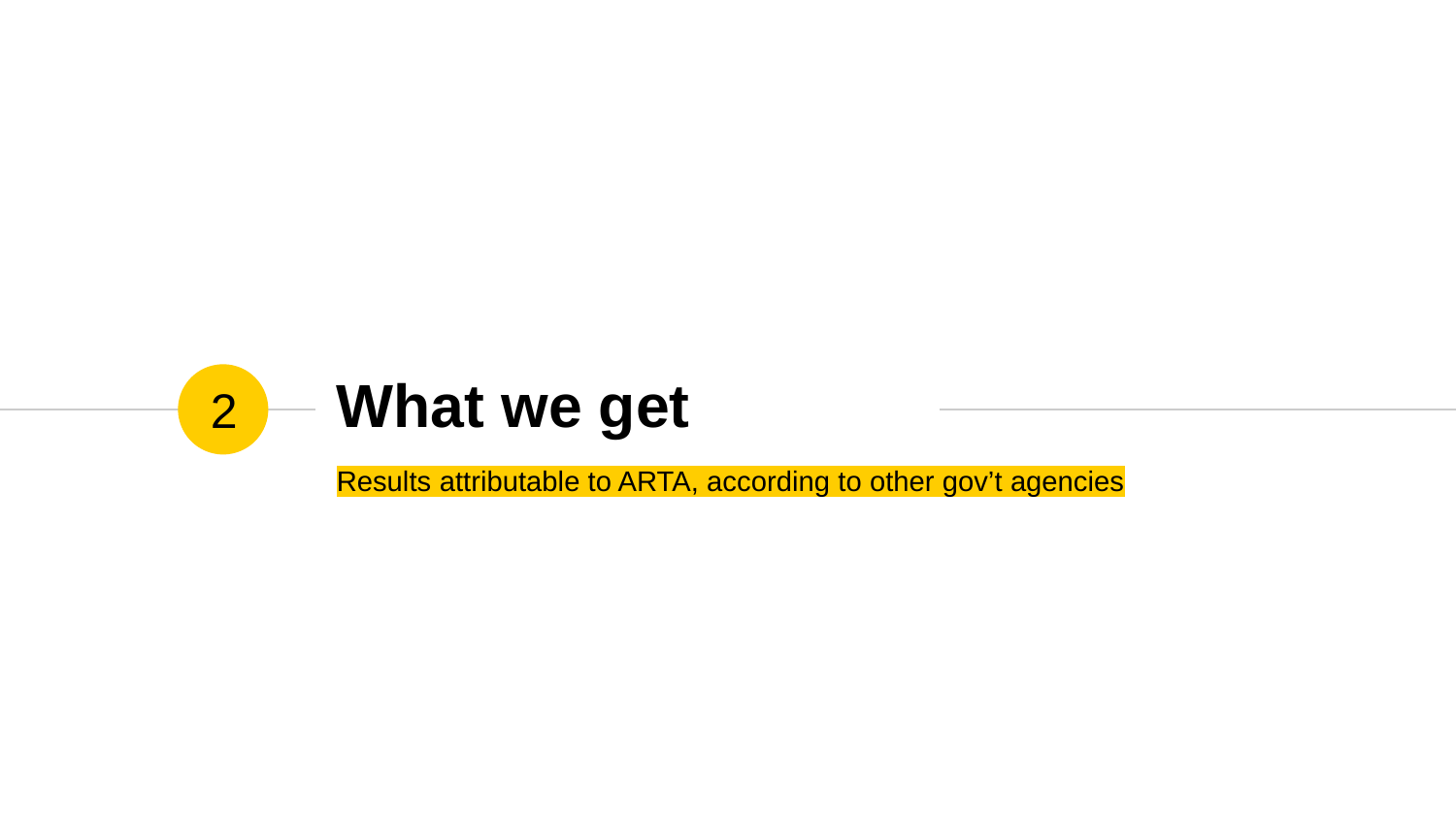

# What we get
2
Results attributable to ARTA, according to other gov’t agencies